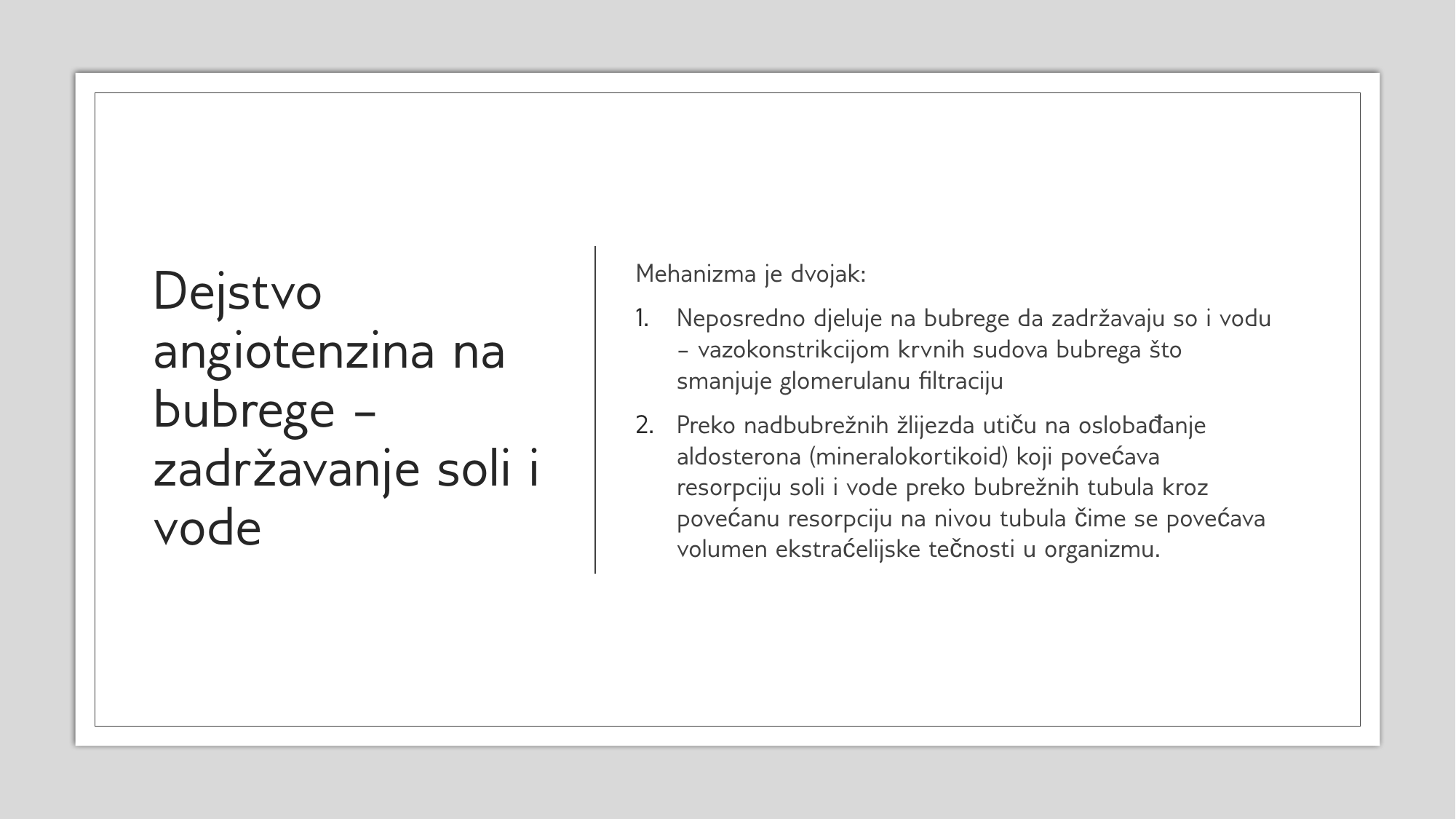

# Dejstvo angiotenzina na bubrege – zadržavanje soli i vode
Mehanizma je dvojak:
Neposredno djeluje na bubrege da zadržavaju so i vodu – vazokonstrikcijom krvnih sudova bubrega što smanjuje glomerulanu filtraciju
Preko nadbubrežnih žlijezda utiču na oslobađanje aldosterona (mineralokortikoid) koji povećava resorpciju soli i vode preko bubrežnih tubula kroz povećanu resorpciju na nivou tubula čime se povećava volumen ekstraćelijske tečnosti u organizmu.